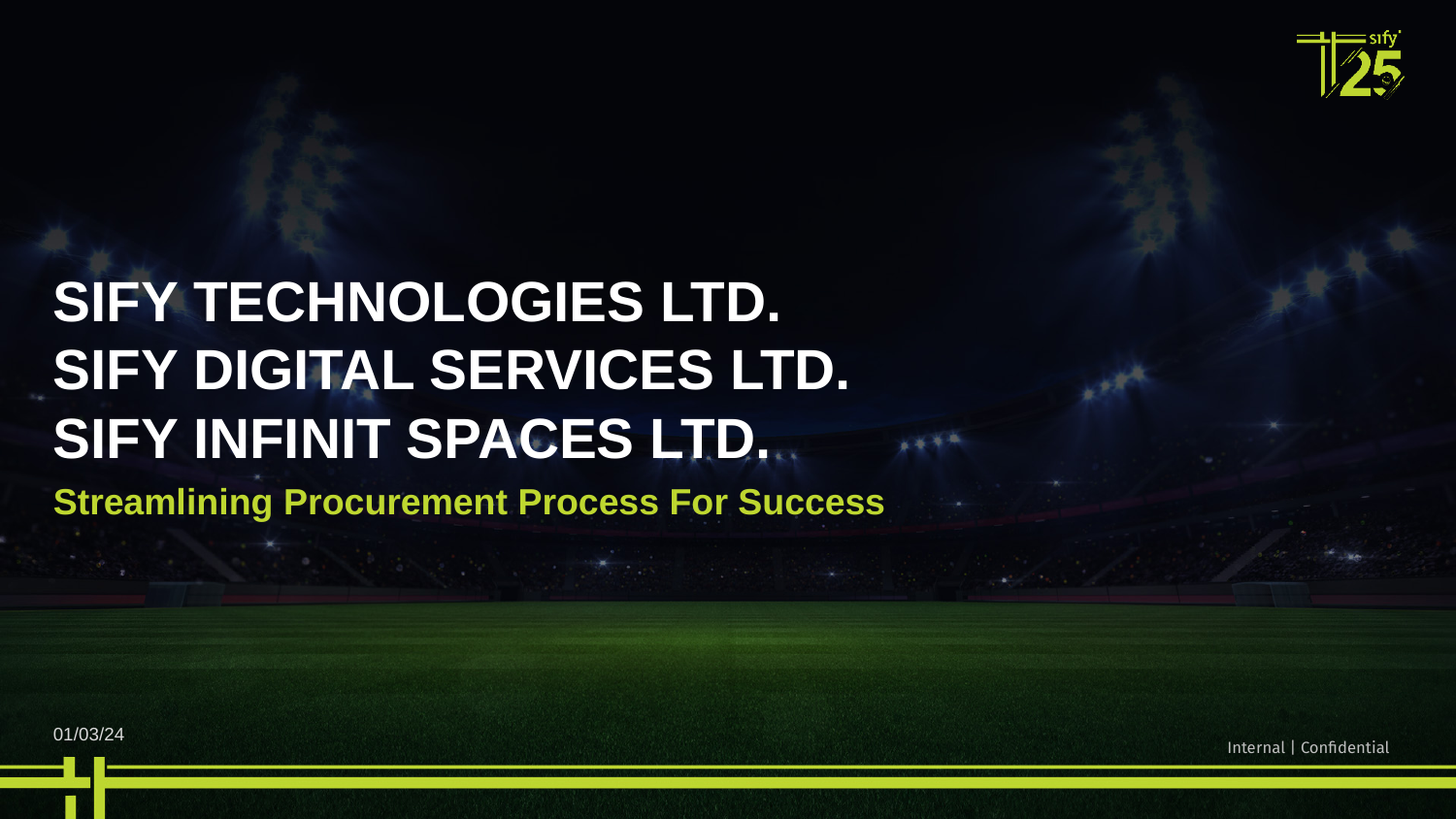

SIFY TECHNOLOGIES LTD.
SIFY DIGITAL SERVICES LTD.
SIFY INFINIT SPACES LTD.
Streamlining Procurement Process For Success
01/03/24